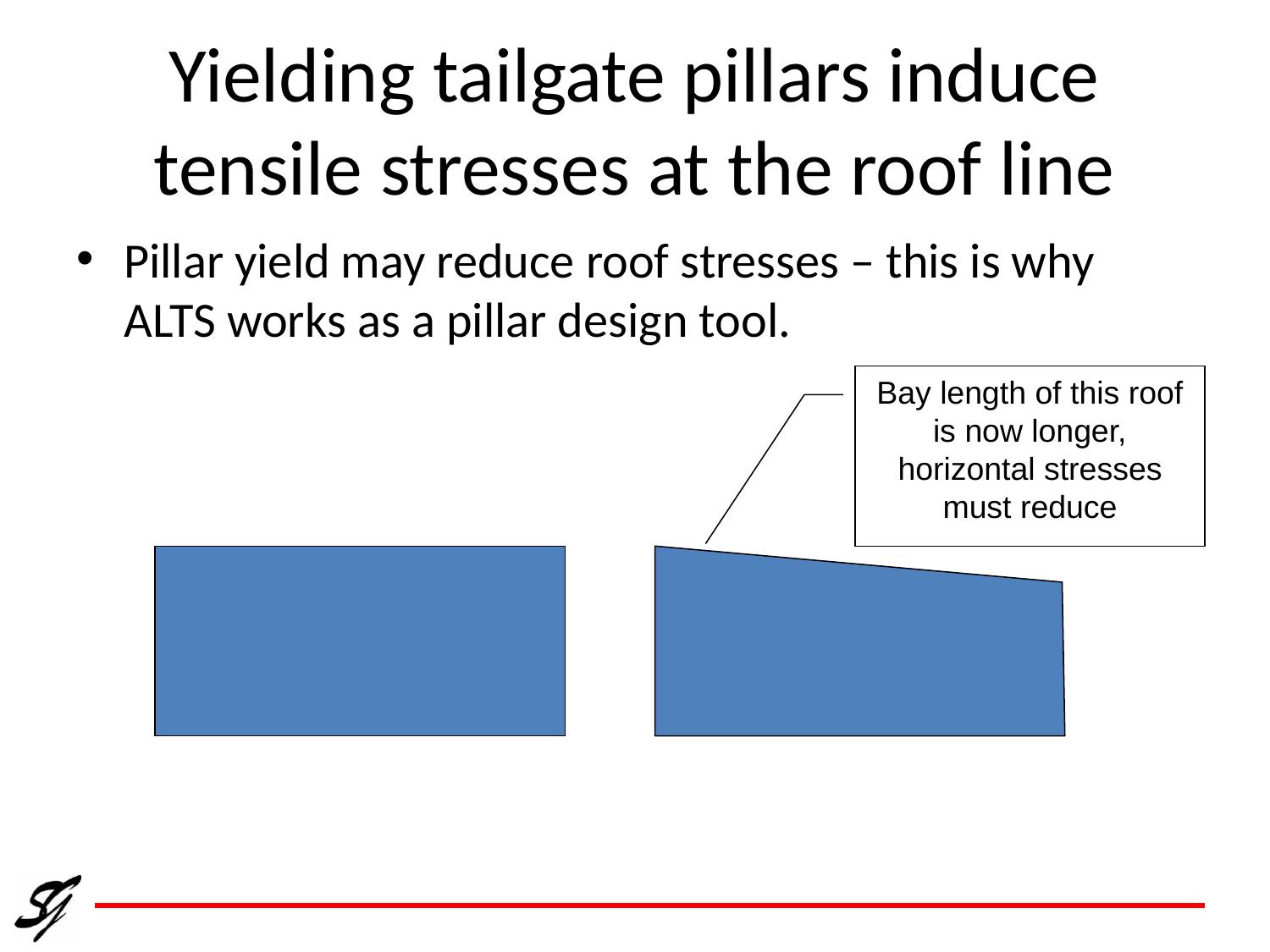

# Yielding tailgate pillars induce tensile stresses at the roof line
Pillar yield may reduce roof stresses – this is why ALTS works as a pillar design tool.
Bay length of this roof is now longer, horizontal stresses must reduce